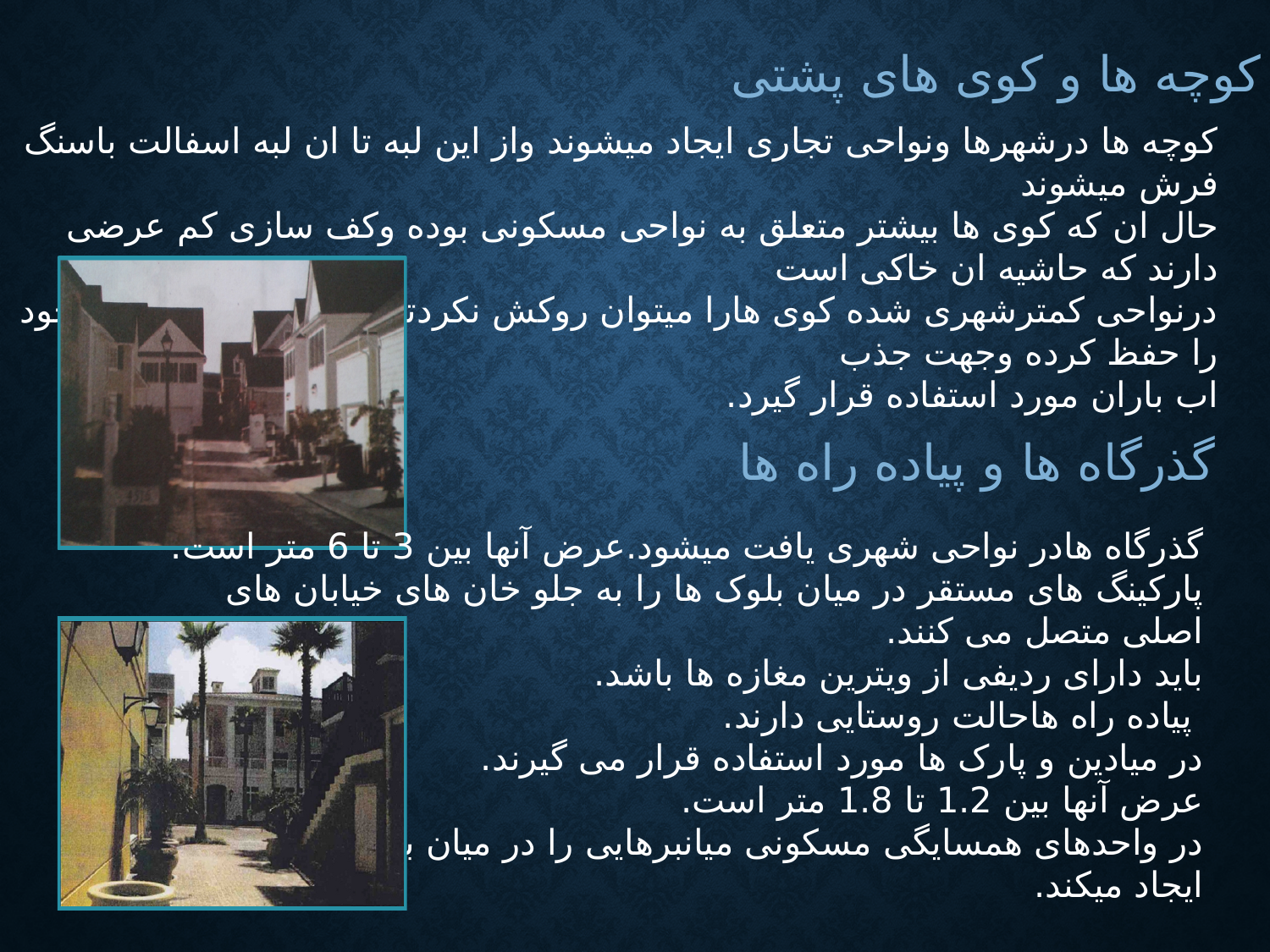

کوچه ها و کوی های پشتی
کوچه ها درشهرها ونواحی تجاری ایجاد میشوند واز این لبه تا ان لبه اسفالت باسنگ فرش میشوند
حال ان که کوی ها بیشتر متعلق به نواحی مسکونی بوده وکف سازی کم عرضی دارند که حاشیه ان خاکی است
درنواحی کمترشهری شده کوی هارا میتوان روکش نکردتا سطح شنی ونفوذپذیرخود را حفظ کرده وجهت جذب
اب باران مورد استفاده قرار گیرد.

گذرگاه ها و پیاده راه ها
گذرگاه هادر نواحی شهری یافت میشود.عرض آنها بین 3 تا 6 متر است.
پارکینگ های مستقر در میان بلوک ها را به جلو خان های خیابان های اصلی متصل می کنند.
باید دارای ردیفی از ویترین مغازه ها باشد.
 پیاده راه هاحالت روستایی دارند.
در میادین و پارک ها مورد استفاده قرار می گیرند.
عرض آنها بین 1.2 تا 1.8 متر است.
در واحدهای همسایگی مسکونی میانبرهایی را در میان بلوک های طویل
ایجاد میکند.